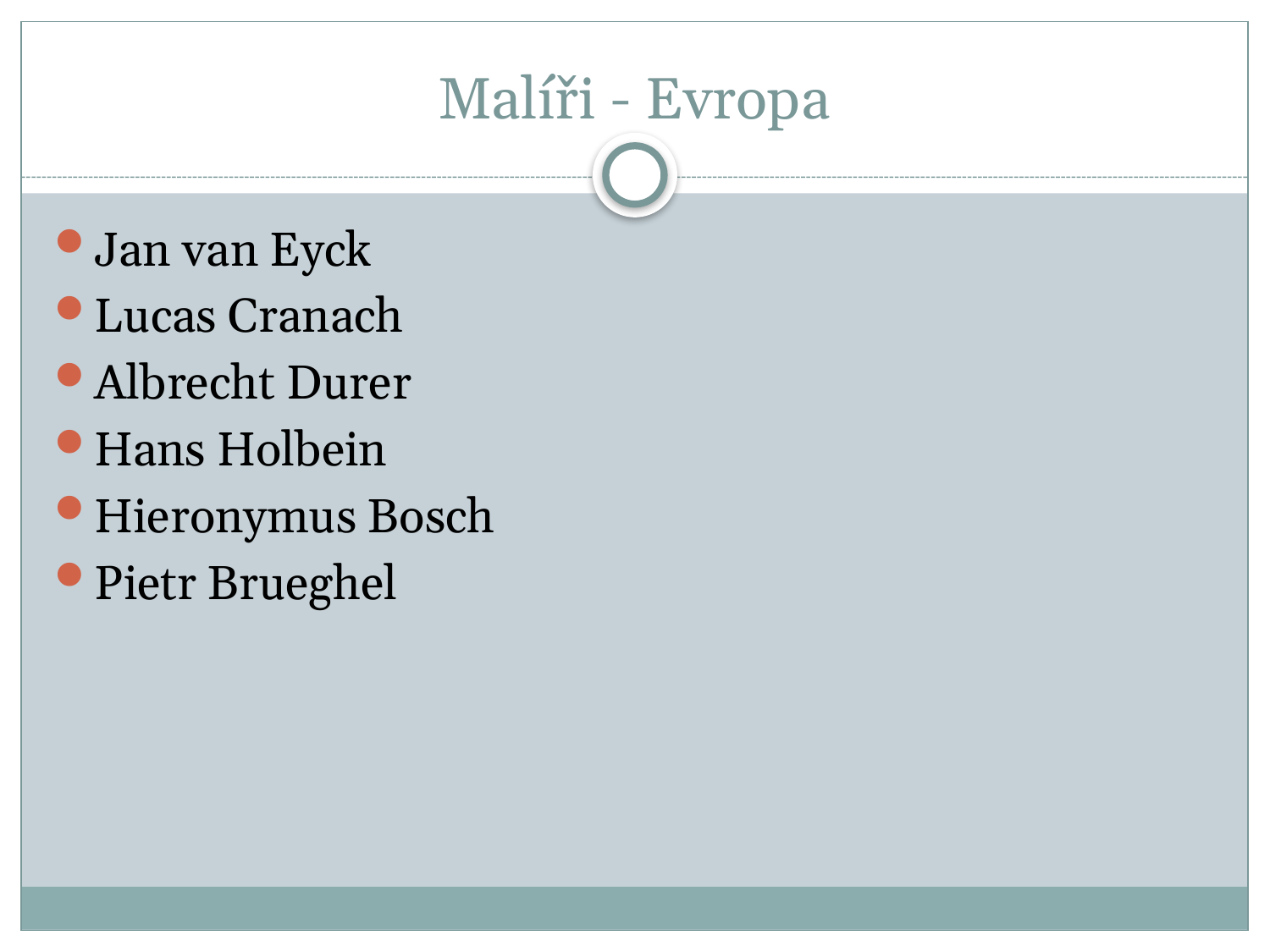

# Malíři - Evropa
Jan van Eyck
Lucas Cranach
Albrecht Durer
Hans Holbein
Hieronymus Bosch
Pietr Brueghel